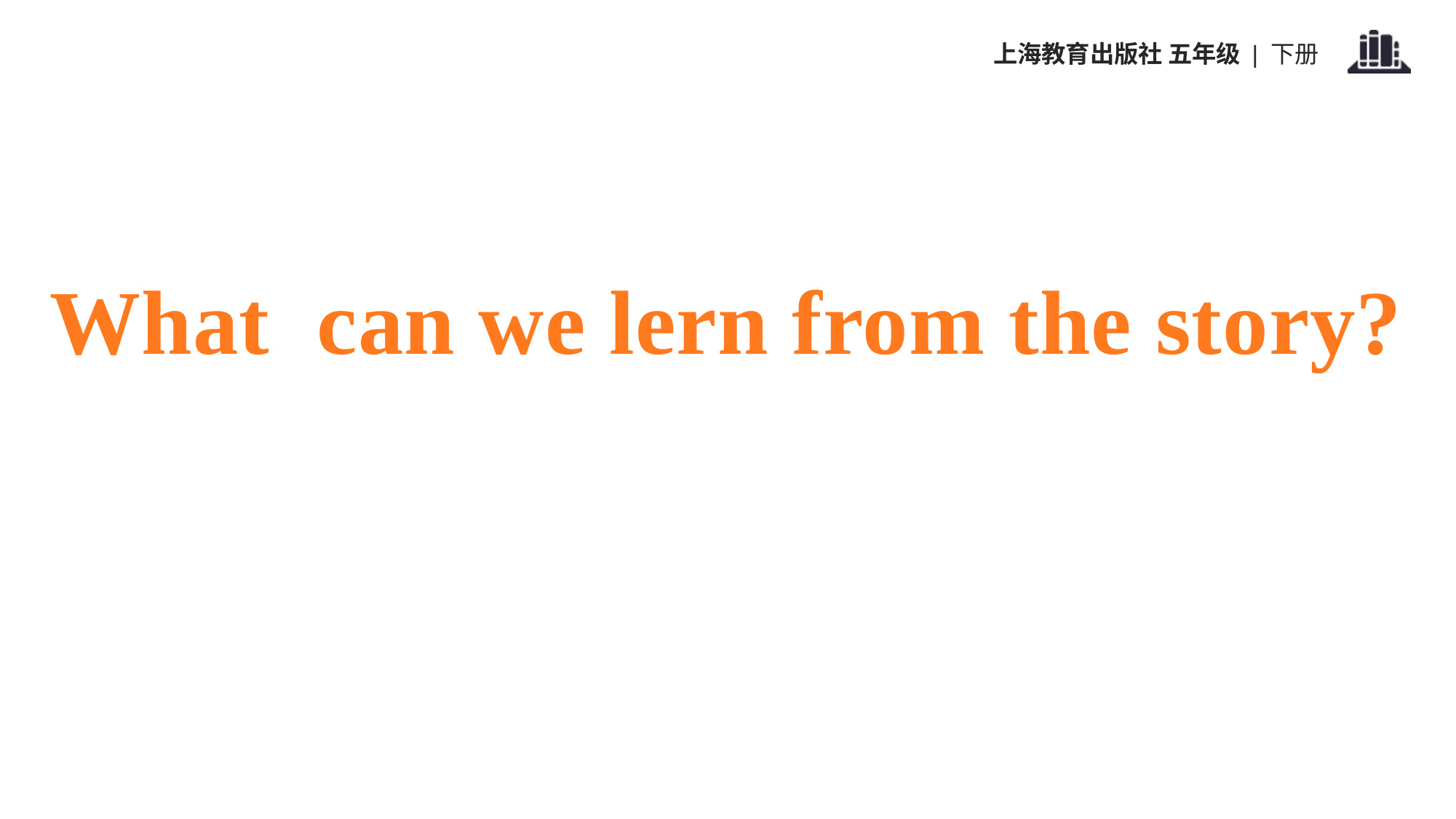

What  can we lern from the story?